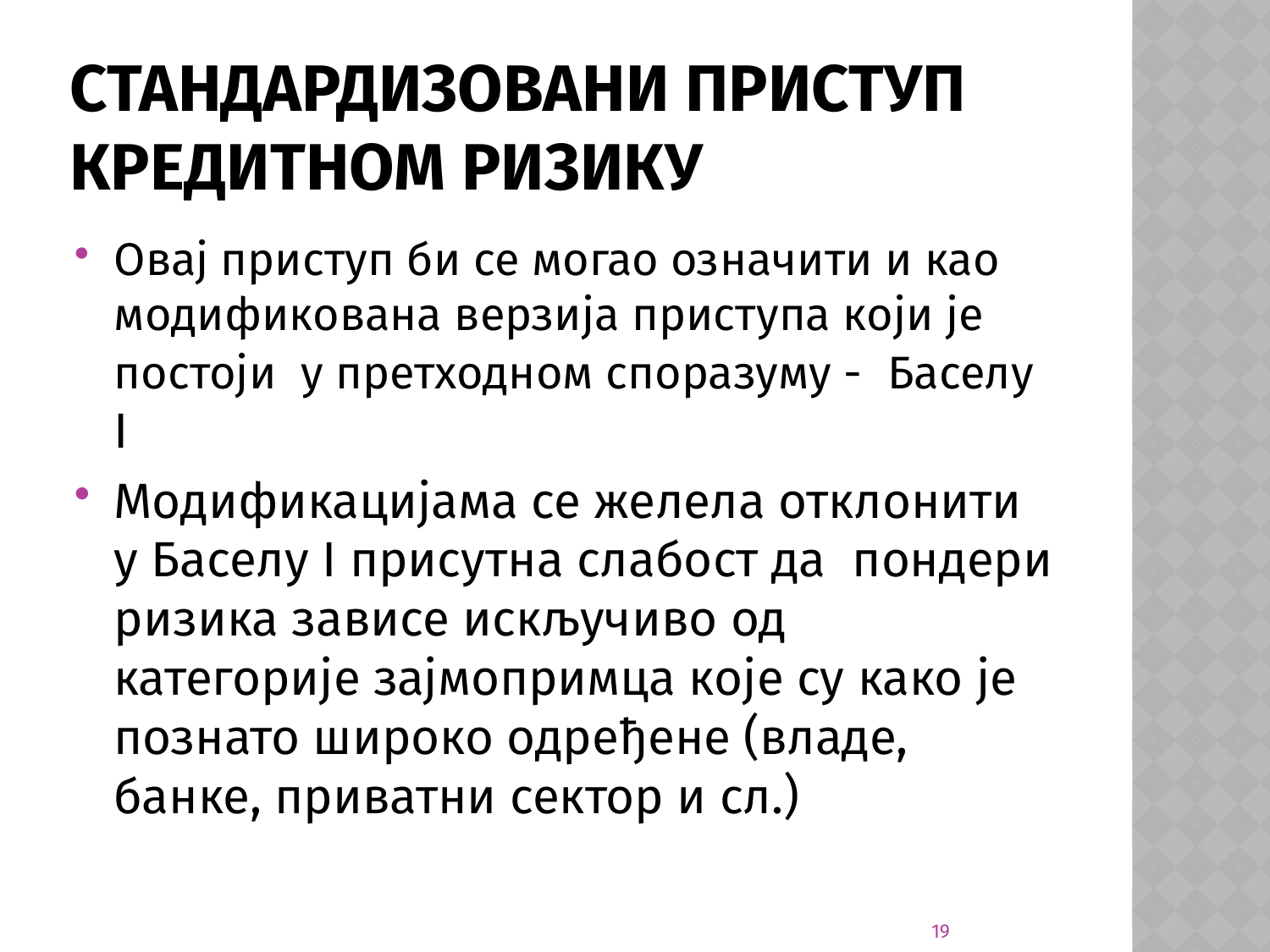

# Стандардизовани приступ кредитном ризику
Овај приступ би се могао означити и као модификована верзија приступа који је постоји  у претходном споразуму -  Баселу  I
Модификацијама се желела отклонити у Баселу I присутна слабост да  пондери ризика зависе искључиво од  категорије зајмопримца које су како је познато широко одређене (владе, банке, приватни сектор и сл.)
19